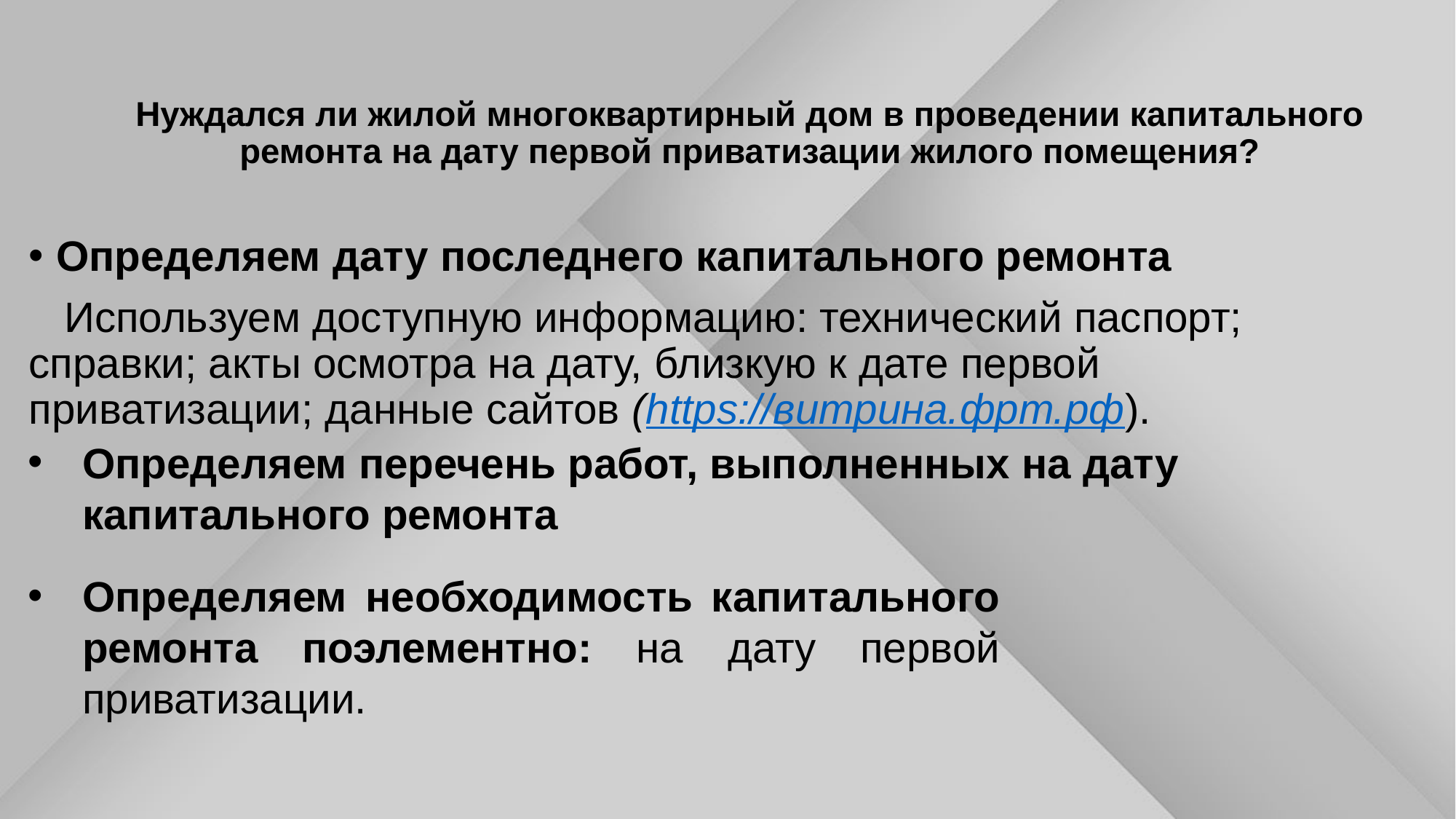

# Нуждался ли жилой многоквартирный дом в проведении капитального ремонта на дату первой приватизации жилого помещения?
Определяем дату последнего капитального ремонта
   Используем доступную информацию: технический паспорт;     справки; акты осмотра на дату, близкую к дате первой      приватизации; данные сайтов (https://витрина.фрт.рф).

Определяем перечень работ, выполненных на дату капитального ремонта

Определяем необходимость капитального ремонта поэлементно: на дату первой приватизации.